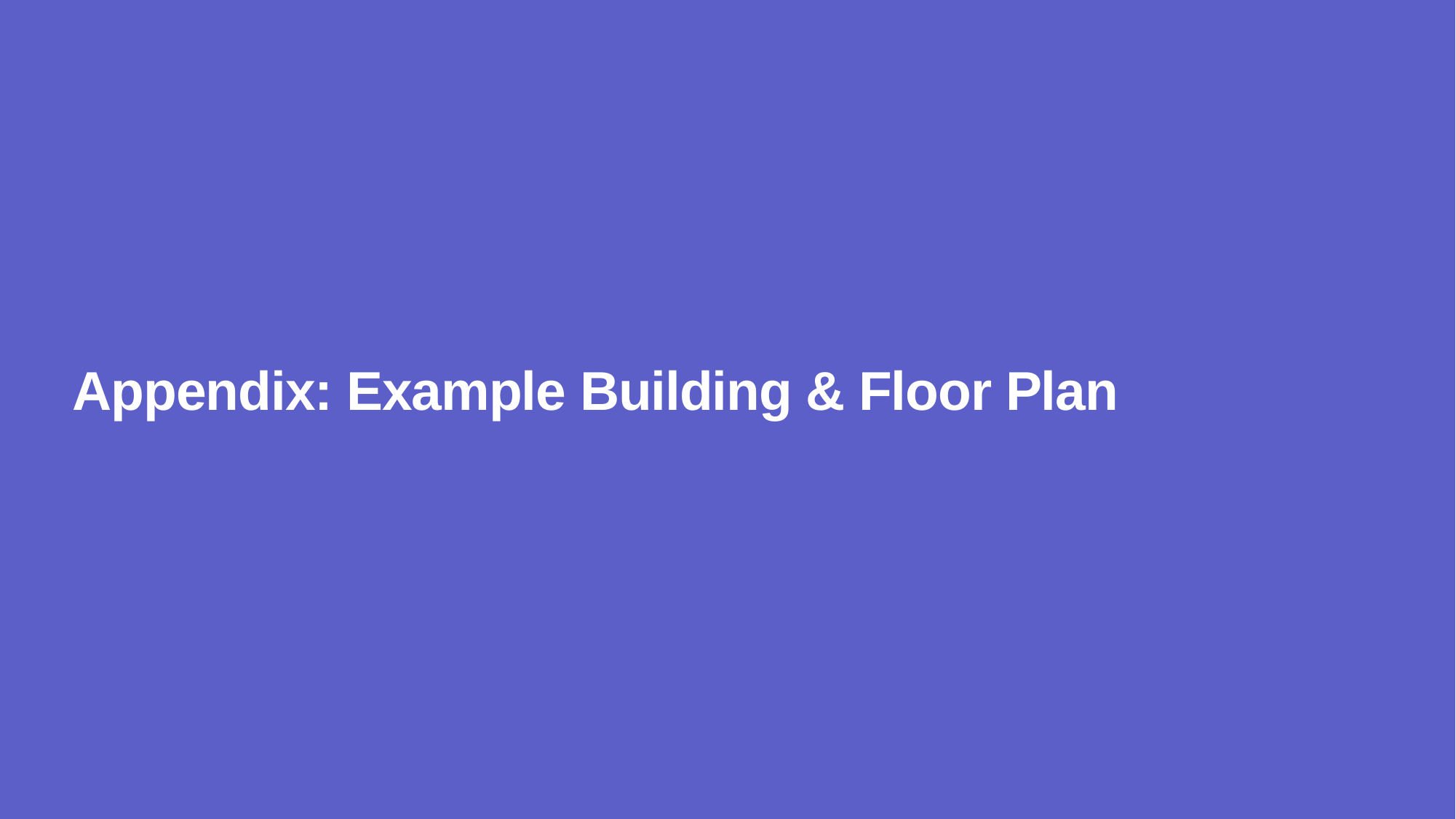

# Appendix: Example Building & Floor Plan